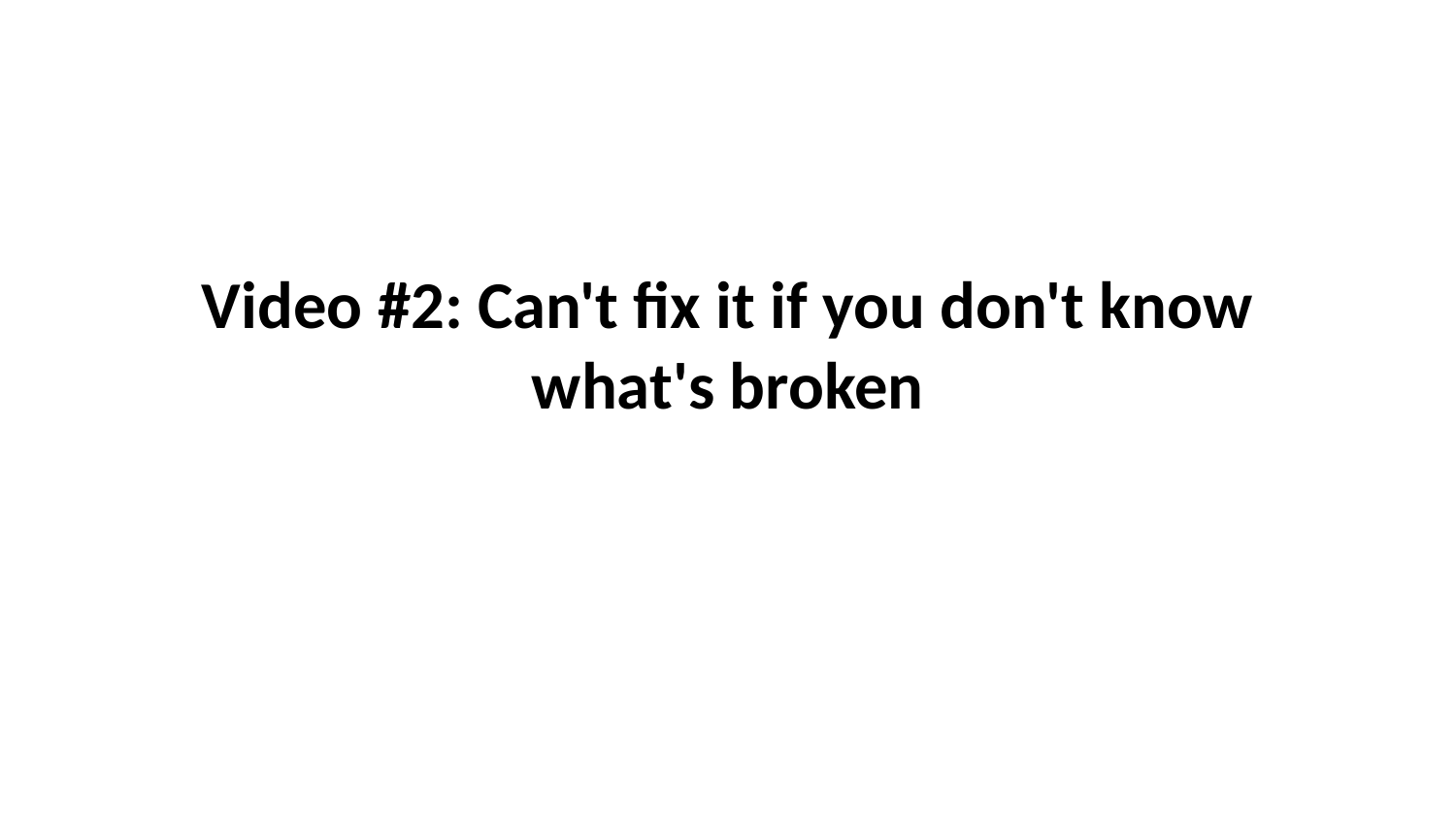

# Video #2: Can't fix it if you don't know what's broken